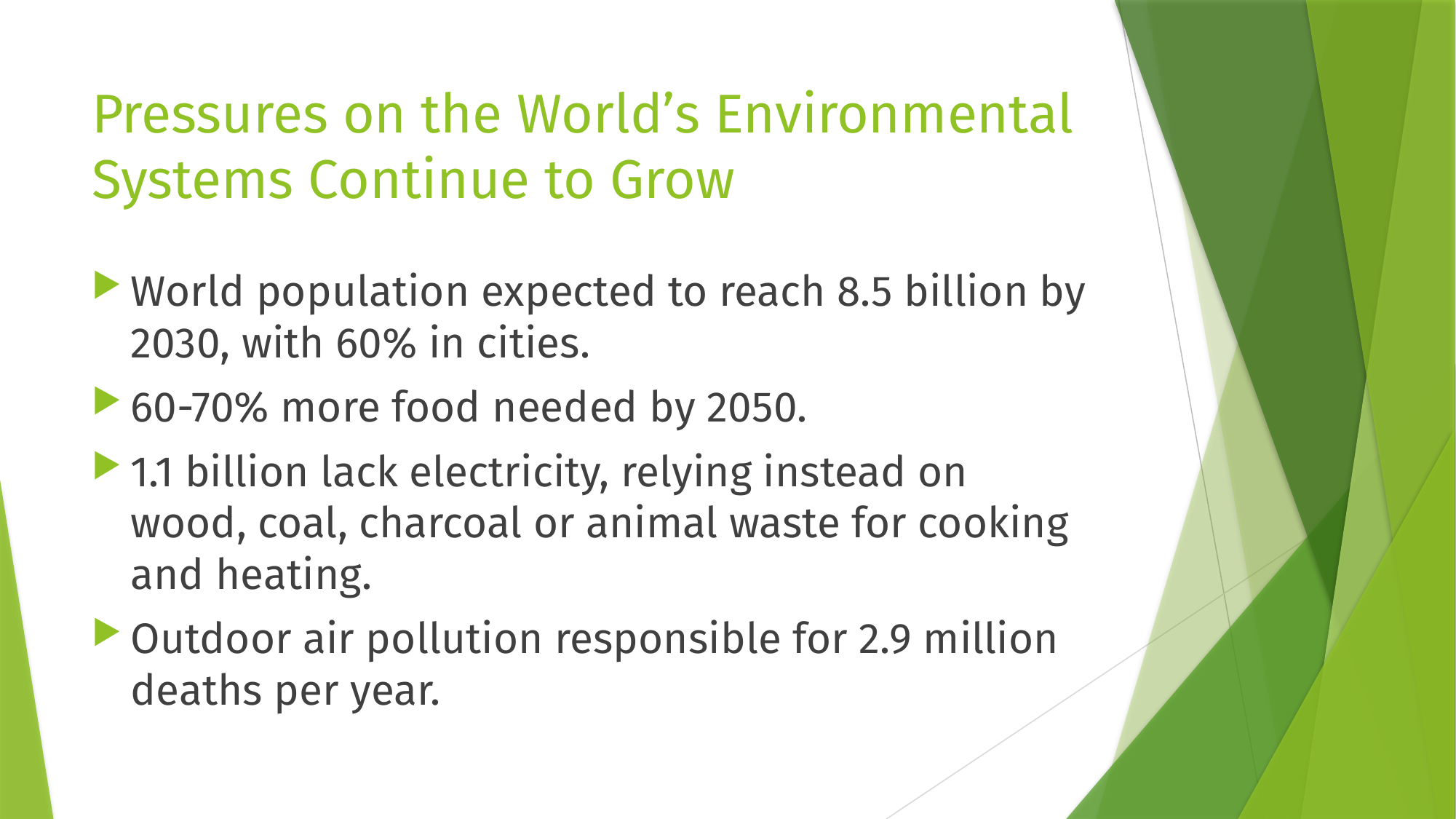

# Pressures on the World’s Environmental Systems Continue to Grow
World population expected to reach 8.5 billion by 2030, with 60% in cities.
60-70% more food needed by 2050.
1.1 billion lack electricity, relying instead on wood, coal, charcoal or animal waste for cooking and heating.
Outdoor air pollution responsible for 2.9 million deaths per year.